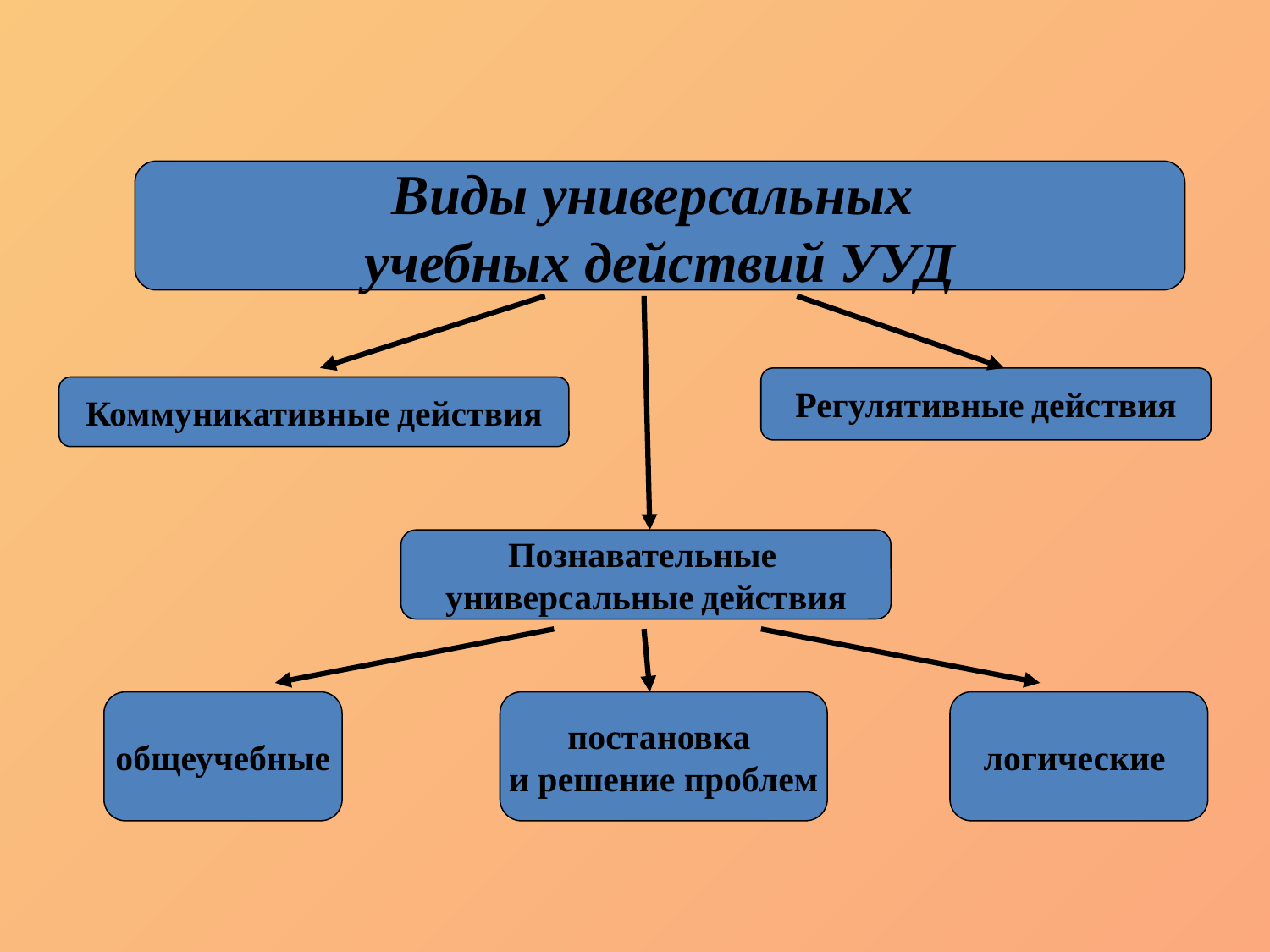

Виды универсальных
учебных действий УУД

Регулятивные действия
Коммуникативные действия
Познавательные
универсальные действия

общеучебные
постановка
и решение проблем
логические